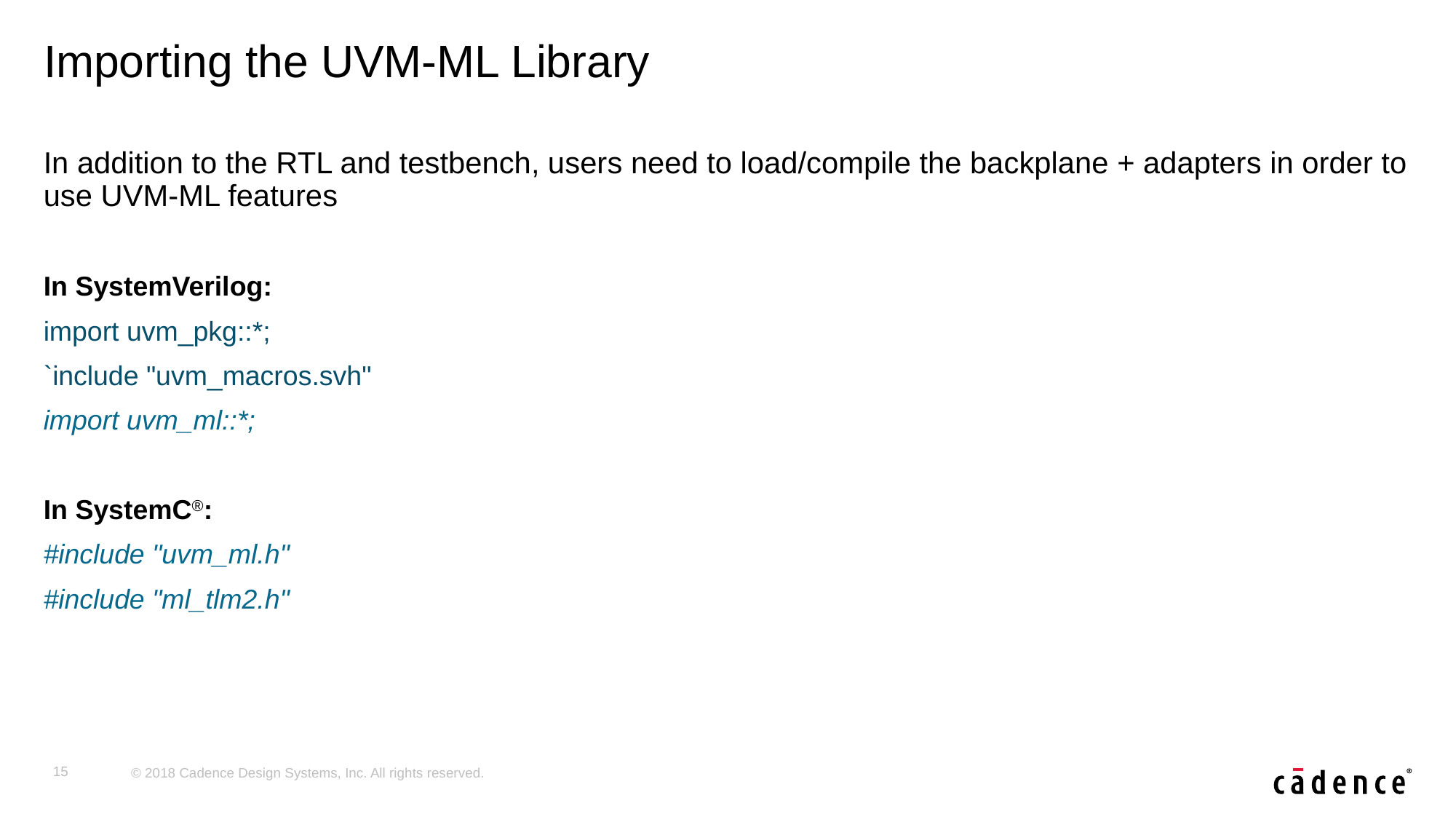

# Importing the UVM-ML Library
In addition to the RTL and testbench, users need to load/compile the backplane + adapters in order to use UVM-ML features

In SystemVerilog:
import uvm_pkg::*;
`include "uvm_macros.svh"
import uvm_ml::*;

In SystemC®:
#include "uvm_ml.h"
#include "ml_tlm2.h"